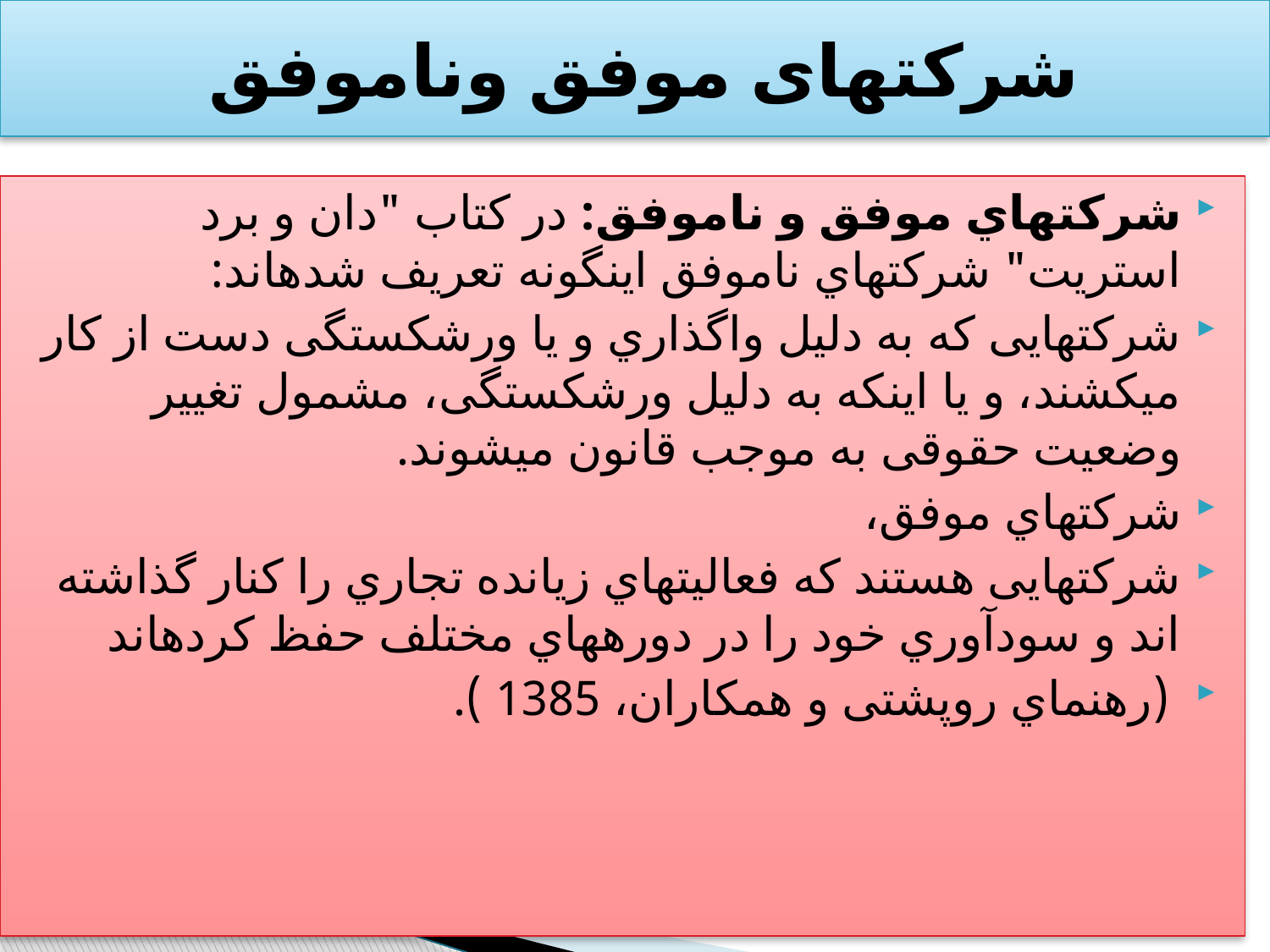

# شرکتهای موفق وناموفق
شرکتهاي موفق و ناموفق: در کتاب "دان و برد استریت" شرکتهاي ناموفق اینگونه تعریف شدهاند:
شرکتهایی که به دلیل واگذاري و یا ورشکستگی دست از کار میکشند، و یا اینکه به دلیل ورشکستگی، مشمول تغییر وضعیت حقوقی به موجب قانون میشوند.
شرکتهاي موفق،
شرکتهایی هستند که فعالیتهاي زیانده تجاري را کنار گذاشته اند و سودآوري خود را در دورههاي مختلف حفظ کردهاند
 (رهنماي روپشتی و همکاران، 1385 ).